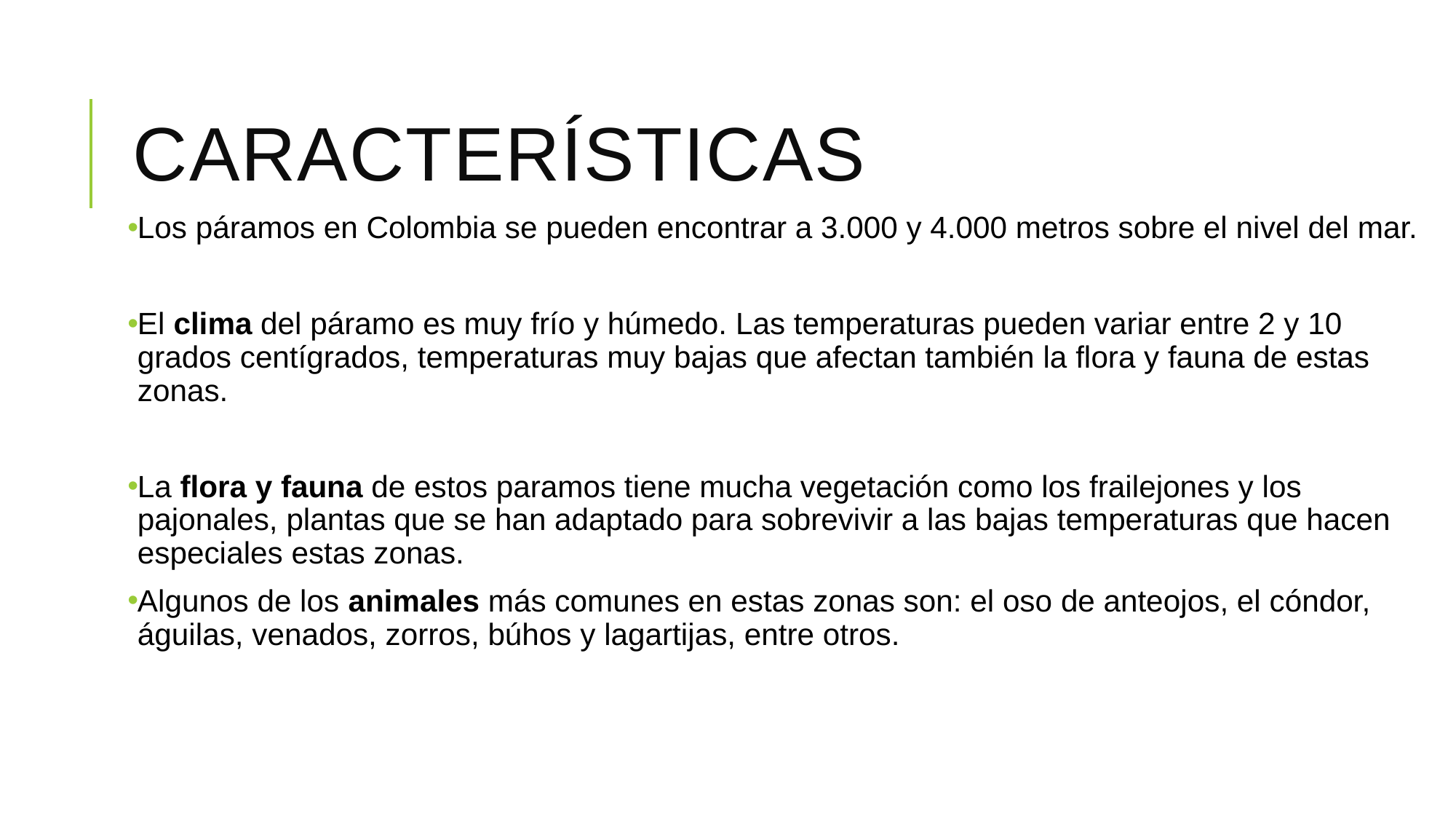

# características
Los páramos en Colombia se pueden encontrar a 3.000 y 4.000 metros sobre el nivel del mar.

El clima del páramo es muy frío y húmedo. Las temperaturas pueden variar entre 2 y 10 grados centígrados, temperaturas muy bajas que afectan también la flora y fauna de estas zonas.

La flora y fauna de estos paramos tiene mucha vegetación como los frailejones y los pajonales, plantas que se han adaptado para sobrevivir a las bajas temperaturas que hacen especiales estas zonas.
Algunos de los animales más comunes en estas zonas son: el oso de anteojos, el cóndor, águilas, venados, zorros, búhos y lagartijas, entre otros.